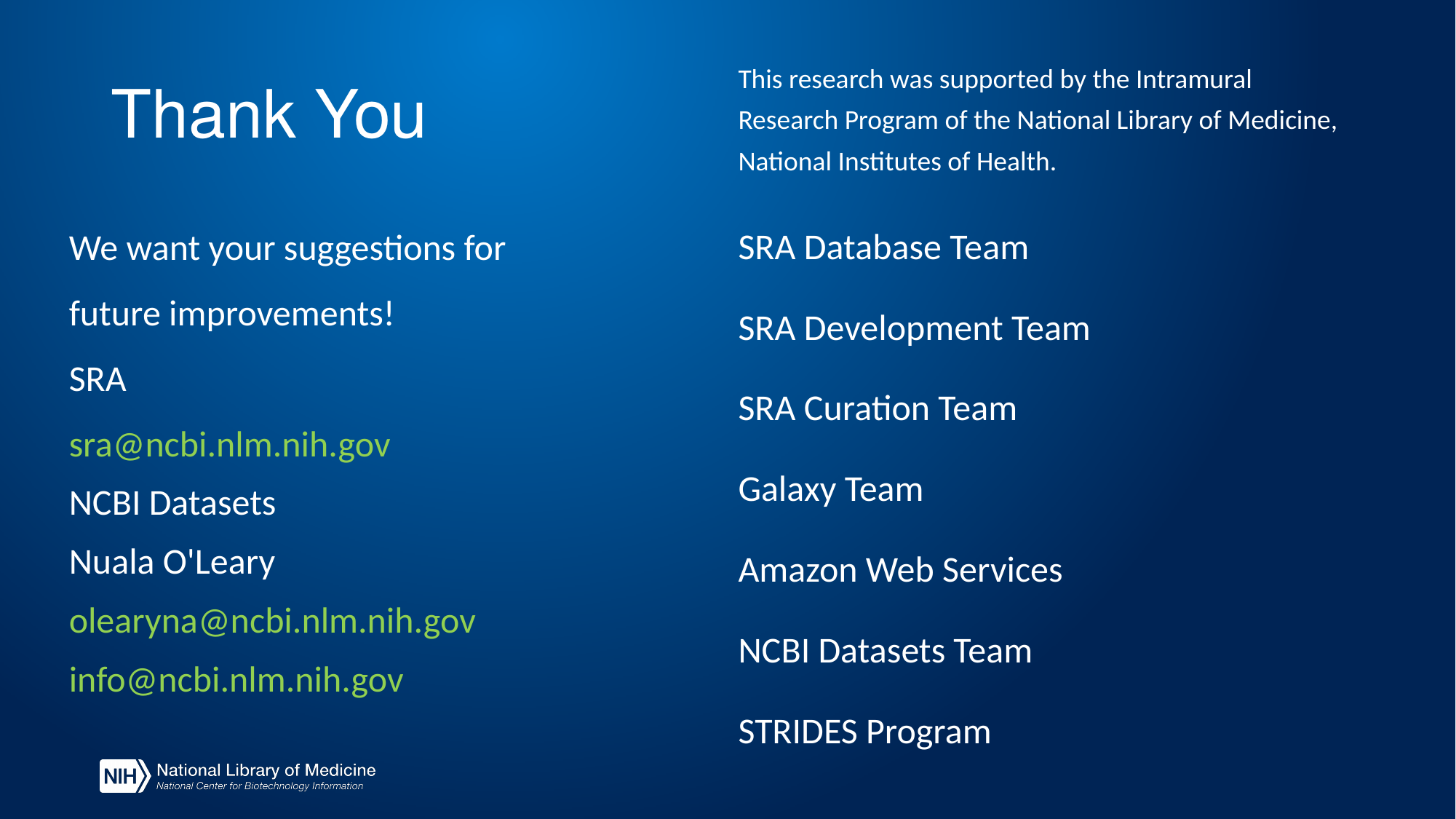

This research was supported by the Intramural Research Program of the National Library of Medicine, National Institutes of Health.
# Thank You
SRA Database Team
SRA Development Team
SRA Curation Team
Galaxy Team
Amazon Web Services
NCBI Datasets Team
STRIDES Program

We want your suggestions for future improvements!
SRA
sra@ncbi.nlm.nih.gov
NCBI Datasets
Nuala O'Leary
olearyna@ncbi.nlm.nih.gov
info@ncbi.nlm.nih.gov